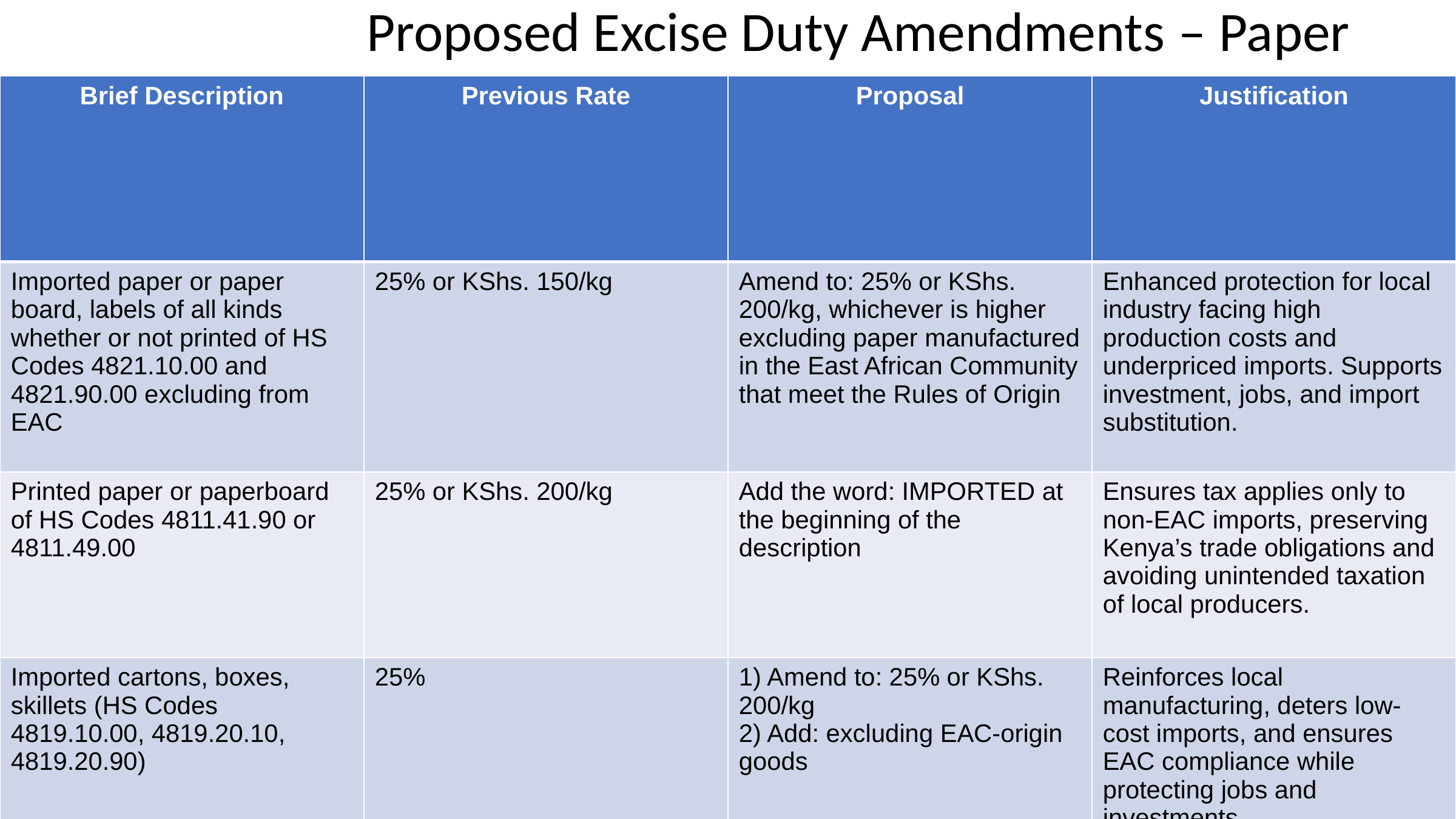

# Proposed Excise Duty Amendments – Paper
| Brief Description | Previous Rate | Proposal | Justification |
| --- | --- | --- | --- |
| Imported paper or paper board, labels of all kinds whether or not printed of HS Codes 4821.10.00 and 4821.90.00 excluding from EAC | 25% or KShs. 150/kg | Amend to: 25% or KShs. 200/kg, whichever is higher excluding paper manufactured in the East African Community that meet the Rules of Origin | Enhanced protection for local industry facing high production costs and underpriced imports. Supports investment, jobs, and import substitution. |
| Printed paper or paperboard of HS Codes 4811.41.90 or 4811.49.00 | 25% or KShs. 200/kg | Add the word: IMPORTED at the beginning of the description | Ensures tax applies only to non-EAC imports, preserving Kenya’s trade obligations and avoiding unintended taxation of local producers. |
| Imported cartons, boxes, skillets (HS Codes 4819.10.00, 4819.20.10, 4819.20.90) | 25% | 1) Amend to: 25% or KShs. 200/kg 2) Add: excluding EAC-origin goods | Reinforces local manufacturing, deters low-cost imports, and ensures EAC compliance while protecting jobs and investments. |